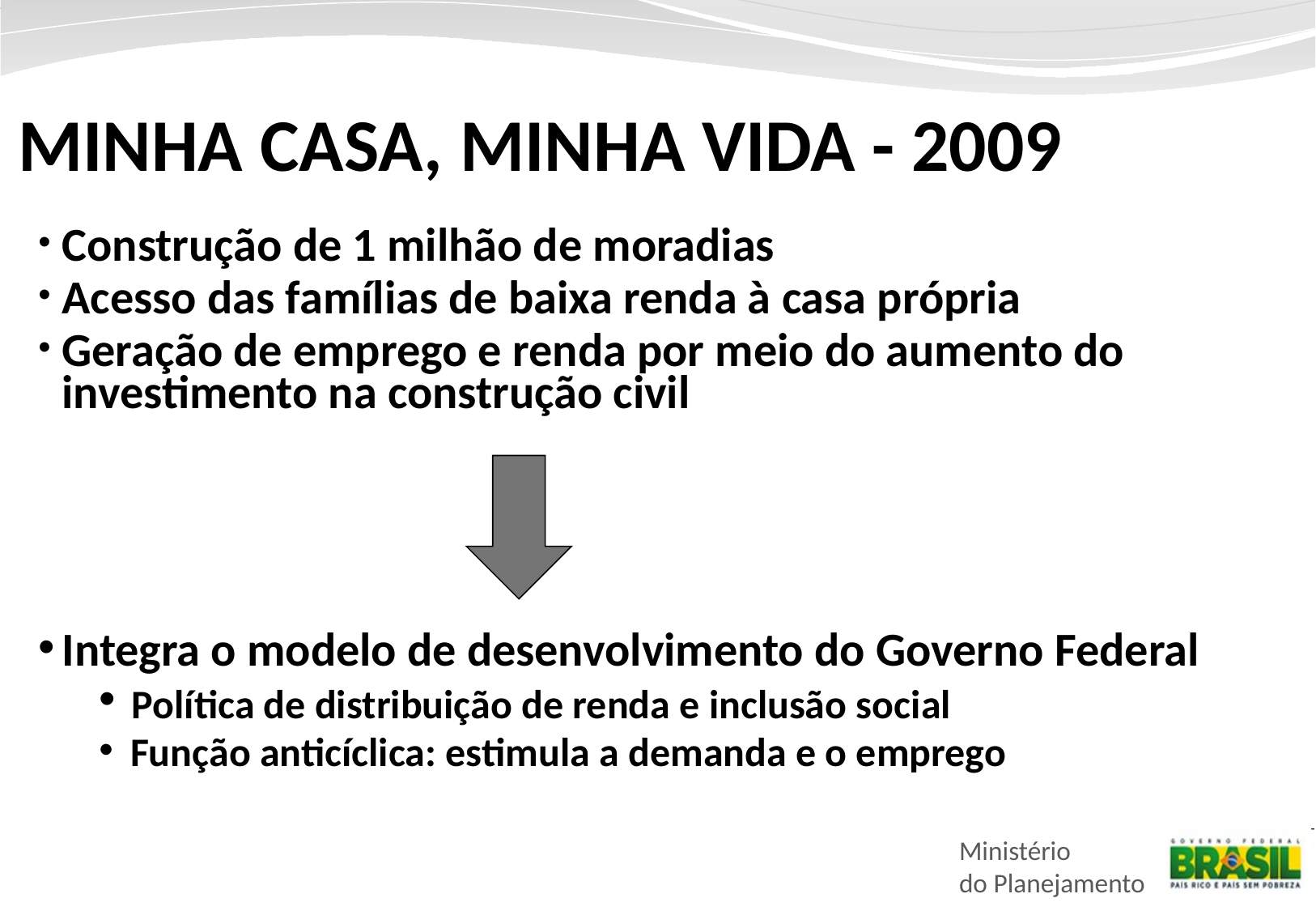

MINHA CASA, MINHA VIDA - 2009
Construção de 1 milhão de moradias
Acesso das famílias de baixa renda à casa própria
Geração de emprego e renda por meio do aumento do investimento na construção civil

Integra o modelo de desenvolvimento do Governo Federal
 Política de distribuição de renda e inclusão social
 Função anticíclica: estimula a demanda e o emprego